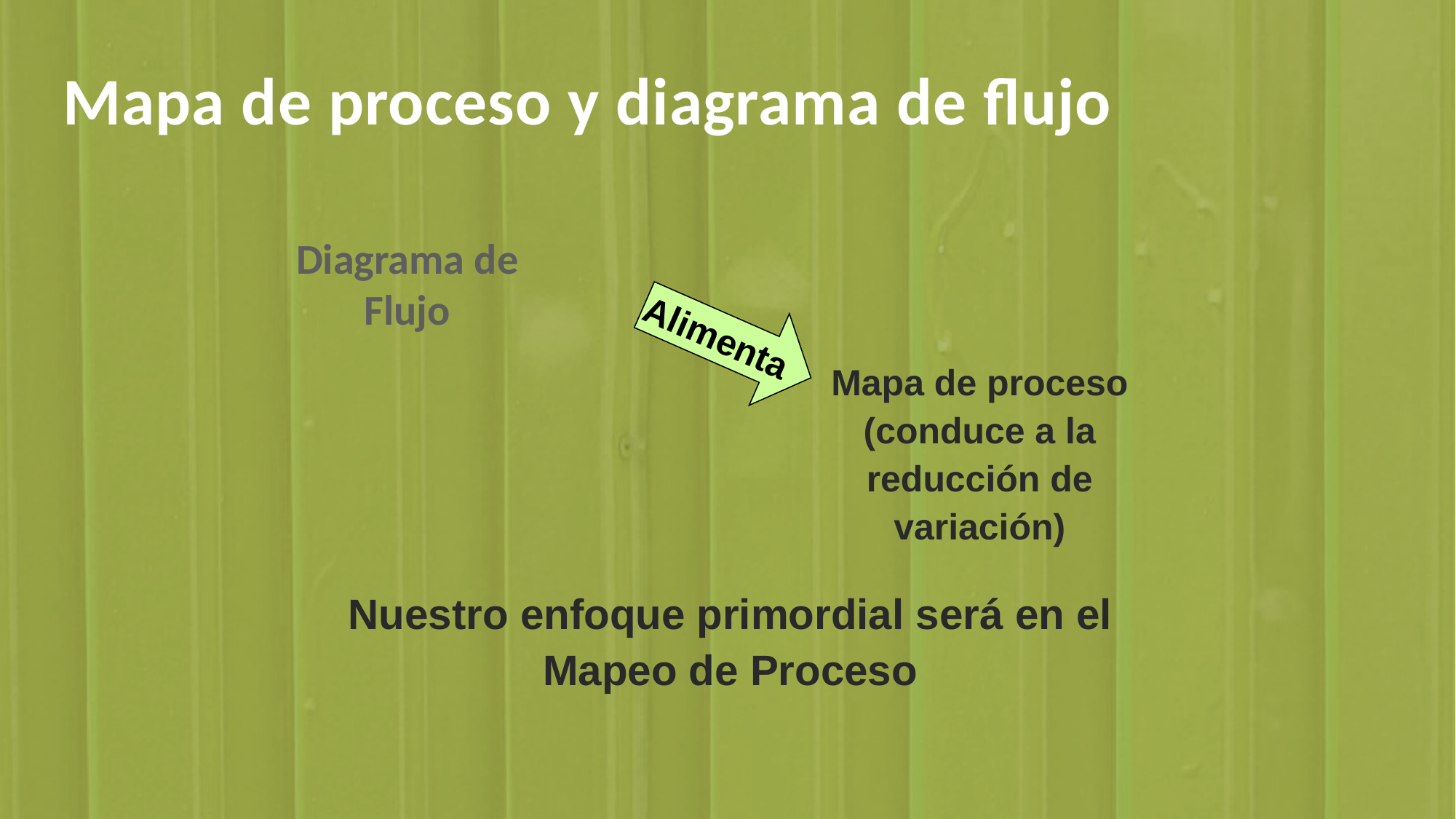

Mapa de proceso y diagrama de flujo
Diagrama de Flujo
Alimenta
Mapa de proceso (conduce a la reducción de variación)
Nuestro enfoque primordial será en el Mapeo de Proceso